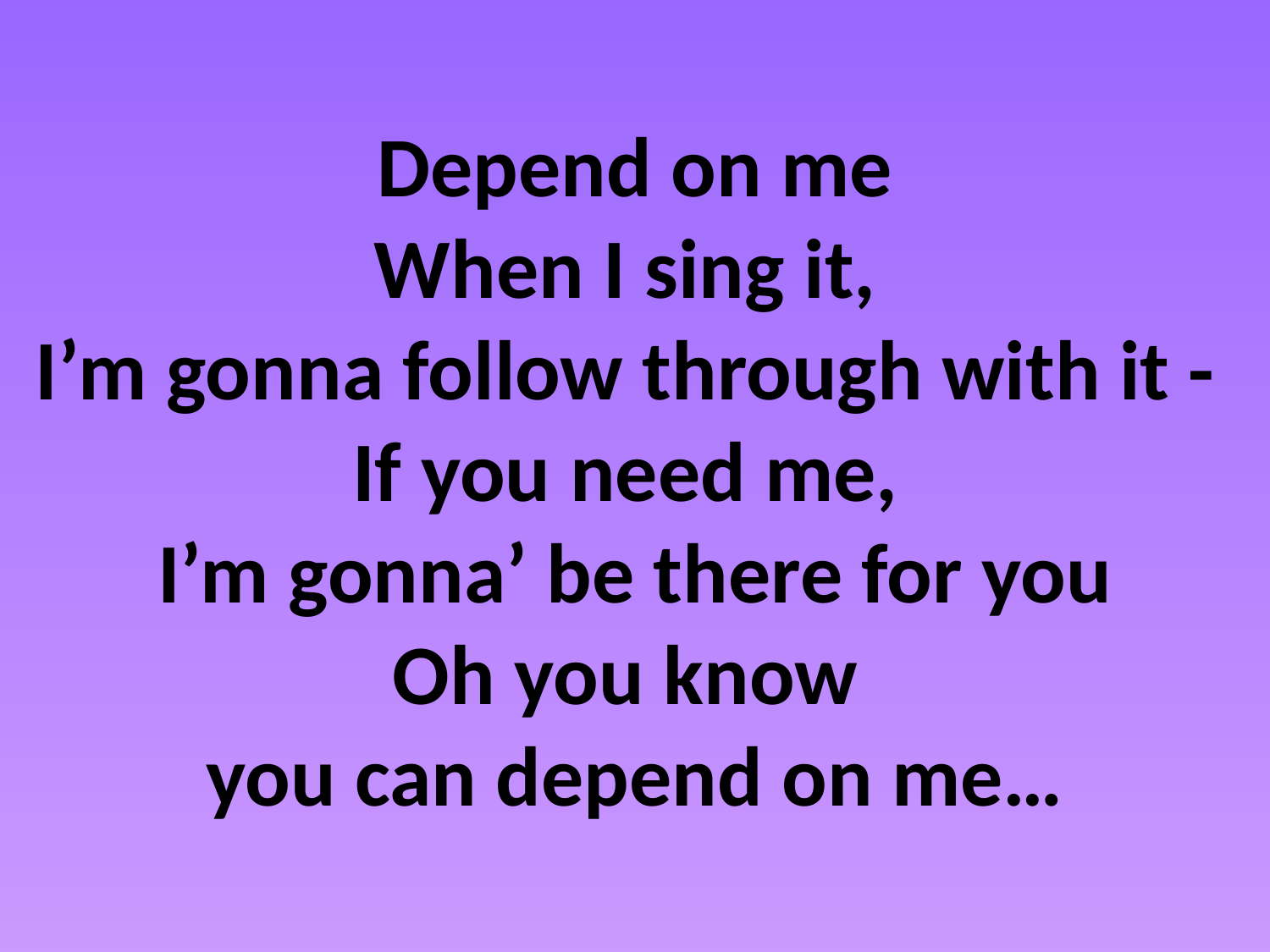

Depend on me
When I sing it,
I’m gonna follow through with it -
If you need me,
I’m gonna’ be there for you
Oh you know
you can depend on me…